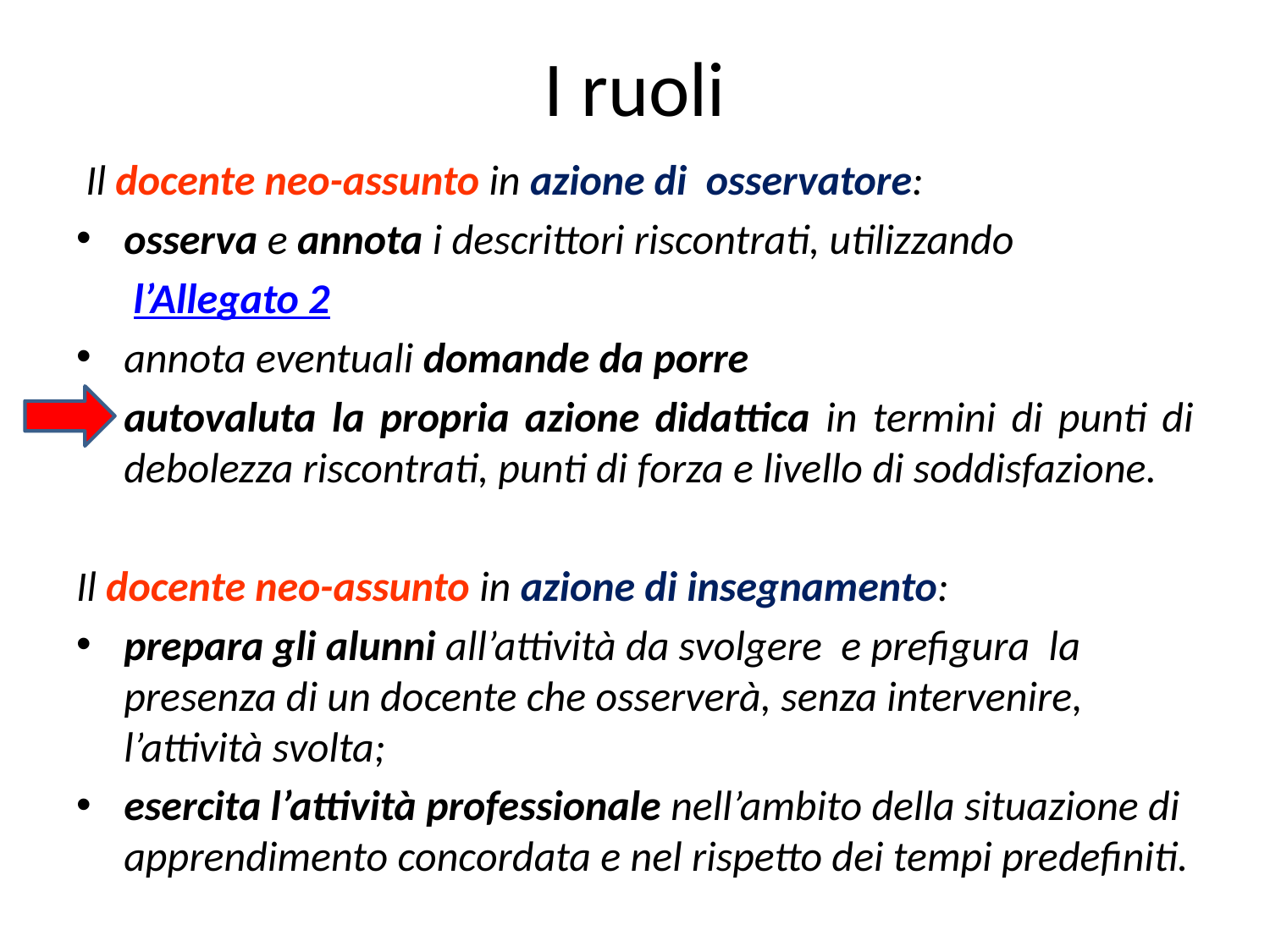

# I ruoli
 Il docente neo-assunto in azione di  osservatore:
osserva e annota i descrittori riscontrati, utilizzando
      l’Allegato 2
annota eventuali domande da porre
autovaluta la propria azione didattica in termini di punti di debolezza riscontrati, punti di forza e livello di soddisfazione.

Il docente neo-assunto in azione di insegnamento:
prepara gli alunni all’attività da svolgere  e prefigura  la presenza di un docente che osserverà, senza intervenire, l’attività svolta;
esercita l’attività professionale nell’ambito della situazione di  apprendimento concordata e nel rispetto dei tempi predefiniti.